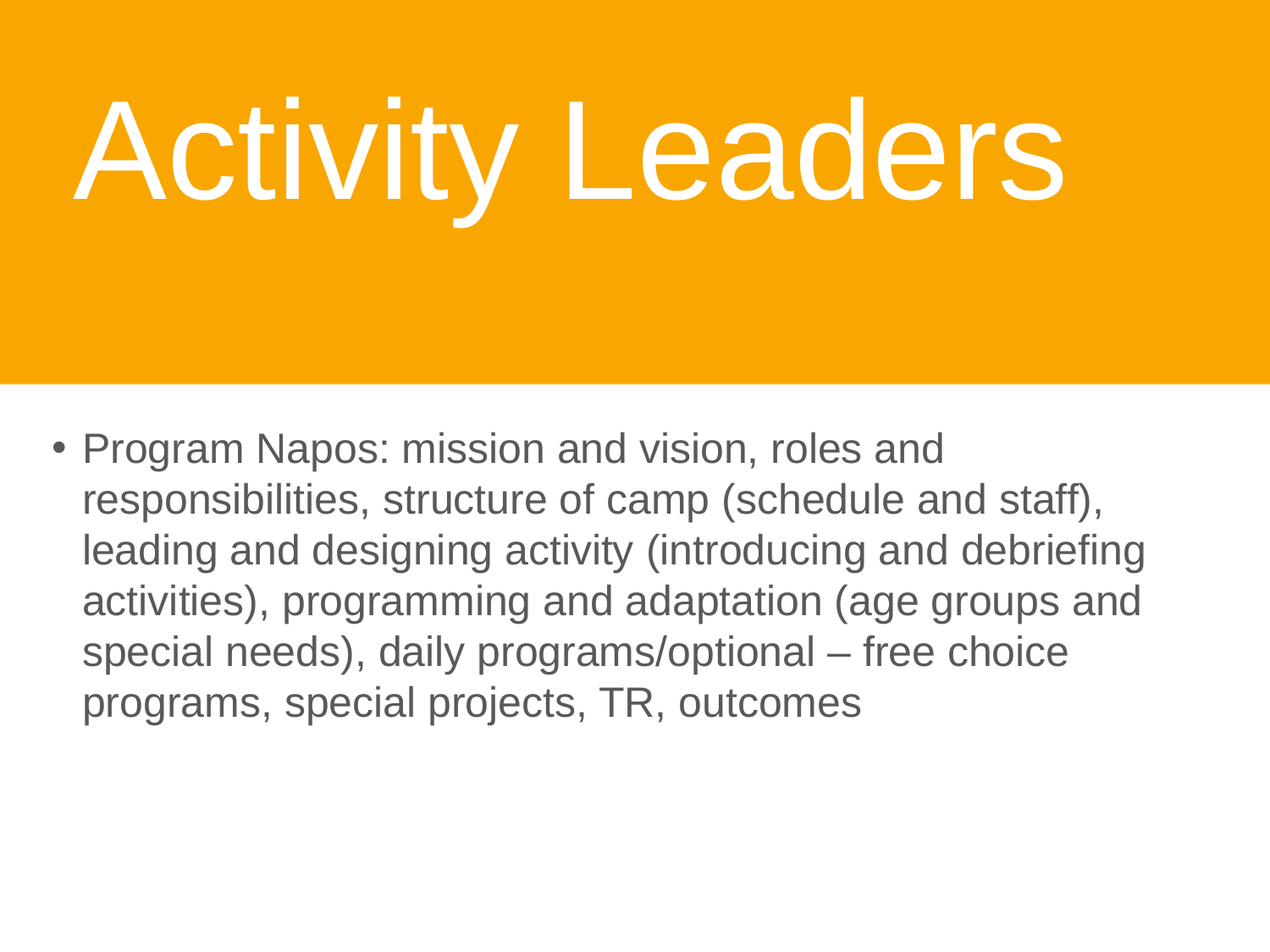

Activity Leaders
Program Napos: mission and vision, roles and responsibilities, structure of camp (schedule and staff), leading and designing activity (introducing and debriefing activities), programming and adaptation (age groups and special needs), daily programs/optional – free choice programs, special projects, TR, outcomes